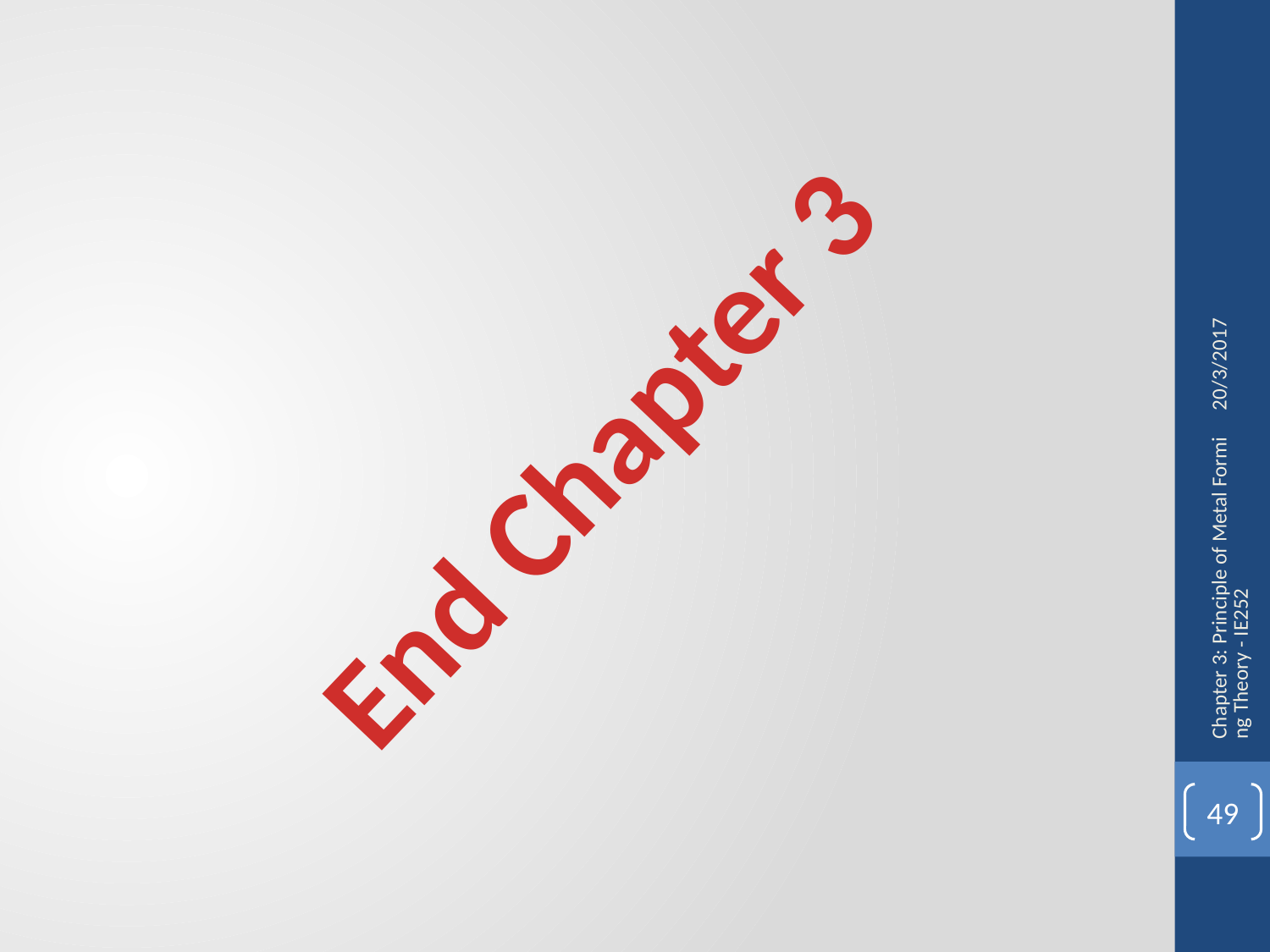

20/3/2017

End Chapter 3
Chapter 3: Principle of Metal Forming Theory - IE252
49